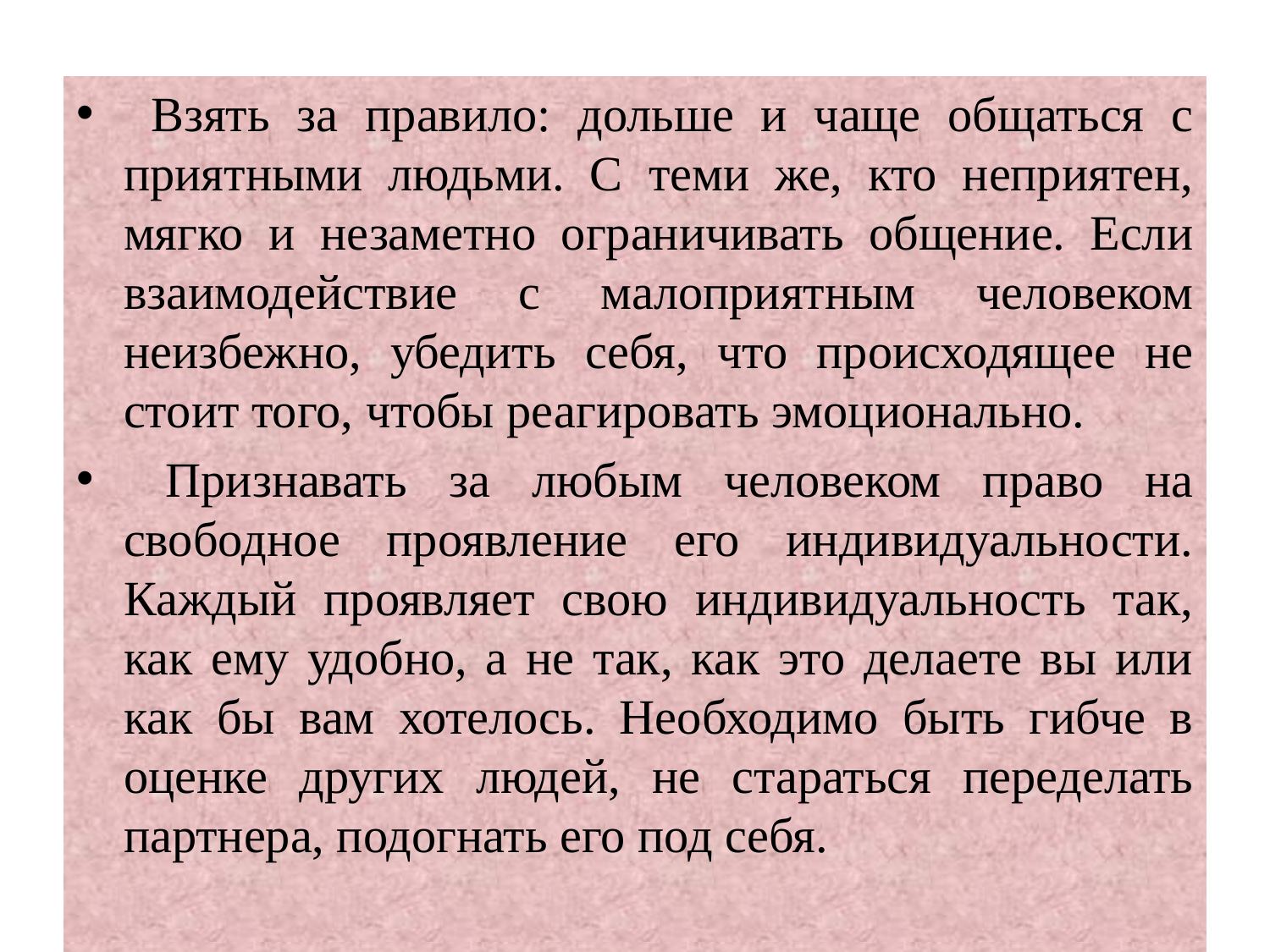

#
 Взять за правило: дольше и чаще общаться с приятными людьми. С теми же, кто неприятен, мягко и незаметно ограничивать общение. Если взаимодействие с малоприятным человеком неизбежно, убедить себя, что происходящее не стоит того, чтобы реагировать эмоционально.
 Признавать за любым человеком право на свободное проявление его индивидуальности. Каждый проявляет свою индивидуальность так, как ему удобно, а не так, как это делаете вы или как бы вам хотелось. Необходимо быть гибче в оценке других людей, не стараться переделать партнера, подогнать его под себя.